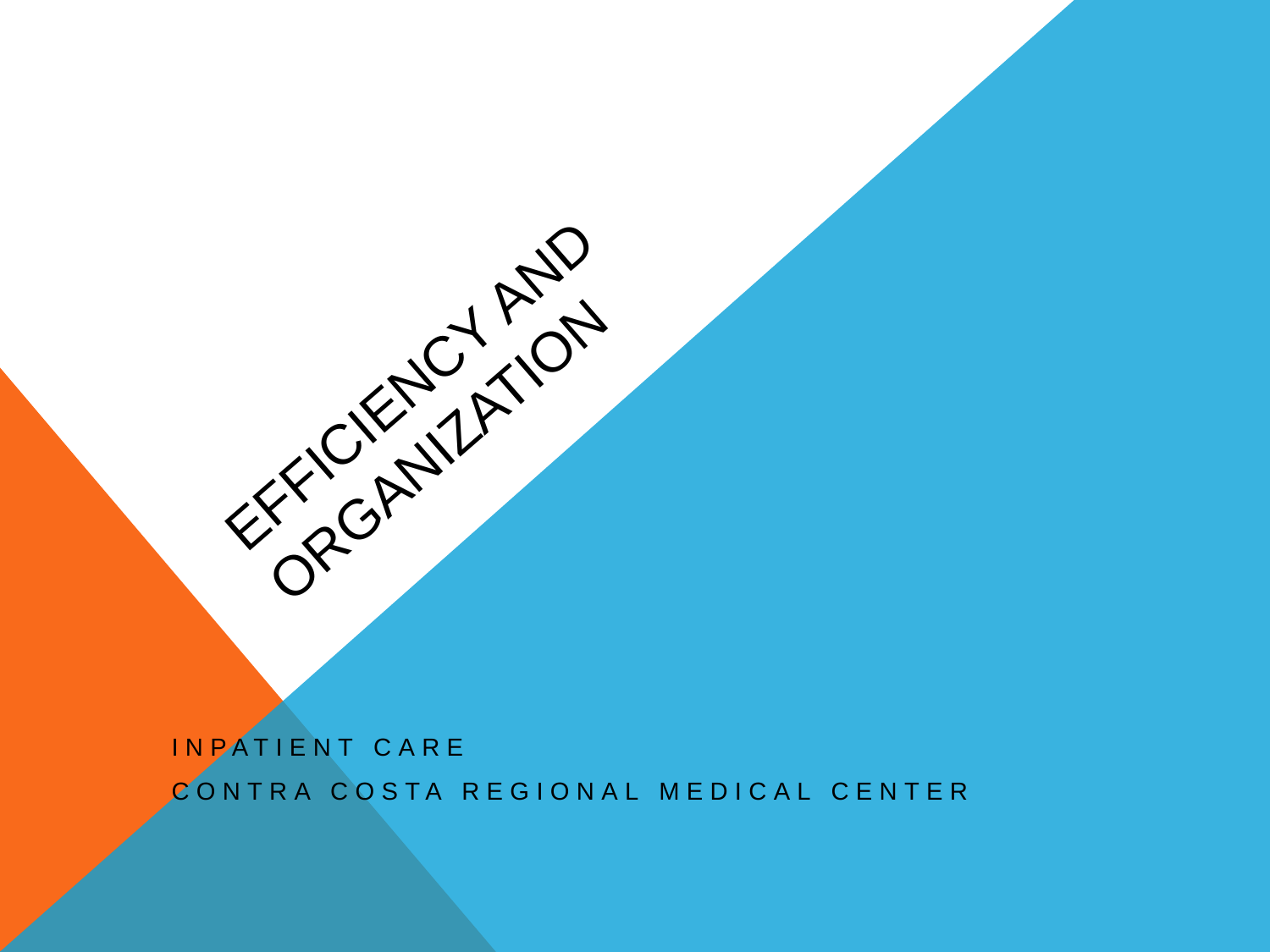

# Efficiency and Organization
Inpatient Care
Contra Costa Regional Medical Center